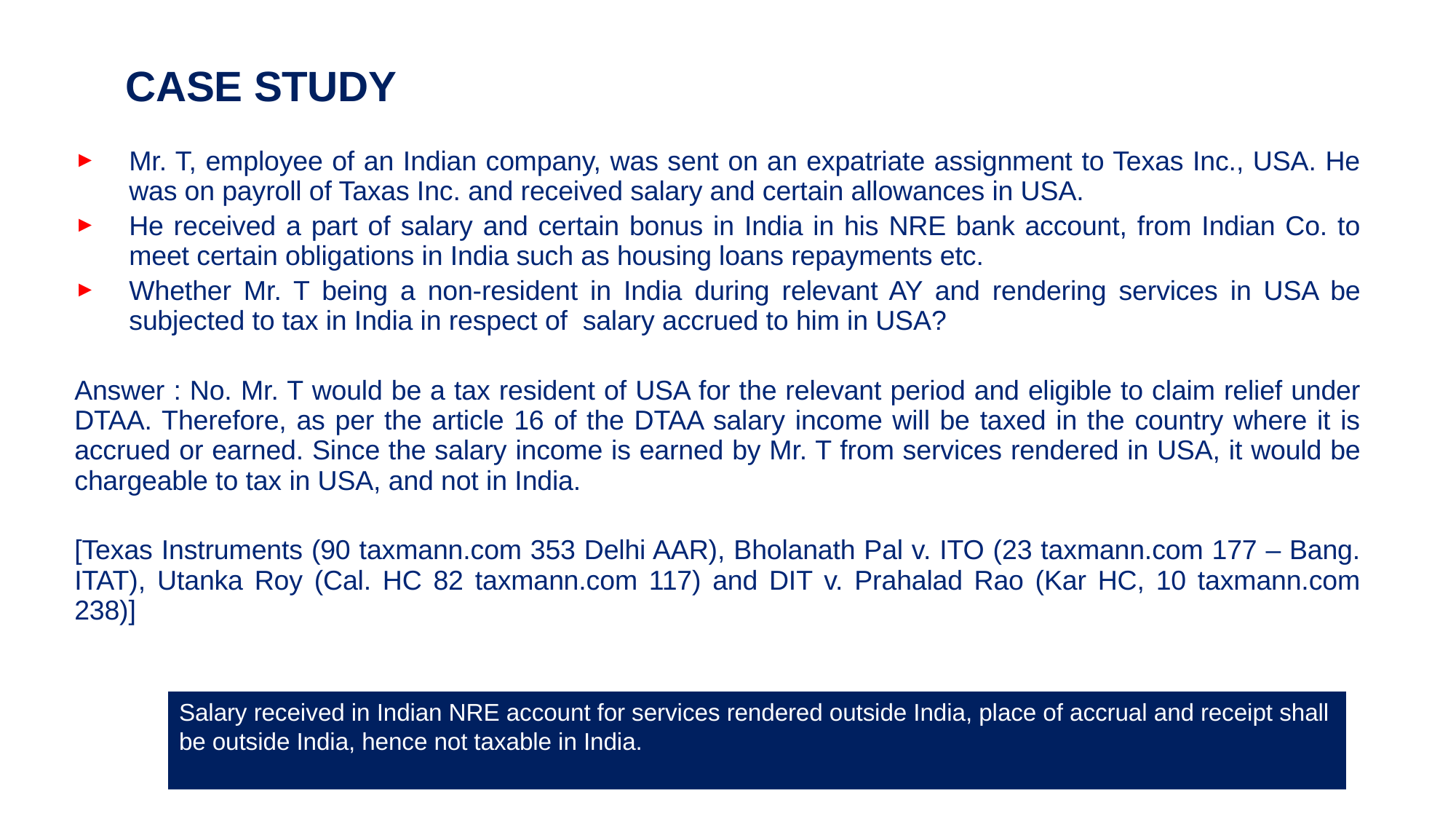

# CASE STUDY
Mr. T, employee of an Indian company, was sent on an expatriate assignment to Texas Inc., USA. He was on payroll of Taxas Inc. and received salary and certain allowances in USA.
He received a part of salary and certain bonus in India in his NRE bank account, from Indian Co. to meet certain obligations in India such as housing loans repayments etc.
Whether Mr. T being a non-resident in India during relevant AY and rendering services in USA be subjected to tax in India in respect of  salary accrued to him in USA?

Answer : No. Mr. T would be a tax resident of USA for the relevant period and eligible to claim relief under DTAA. Therefore, as per the article 16 of the DTAA salary income will be taxed in the country where it is accrued or earned. Since the salary income is earned by Mr. T from services rendered in USA, it would be chargeable to tax in USA, and not in India.

[Texas Instruments (90 taxmann.com 353 Delhi AAR), Bholanath Pal v. ITO (23 taxmann.com 177 – Bang. ITAT), Utanka Roy (Cal. HC 82 taxmann.com 117) and DIT v. Prahalad Rao (Kar HC, 10 taxmann.com 238)]

Salary received in Indian NRE account for services rendered outside India, place of accrual and receipt shall be outside India, hence not taxable in India.